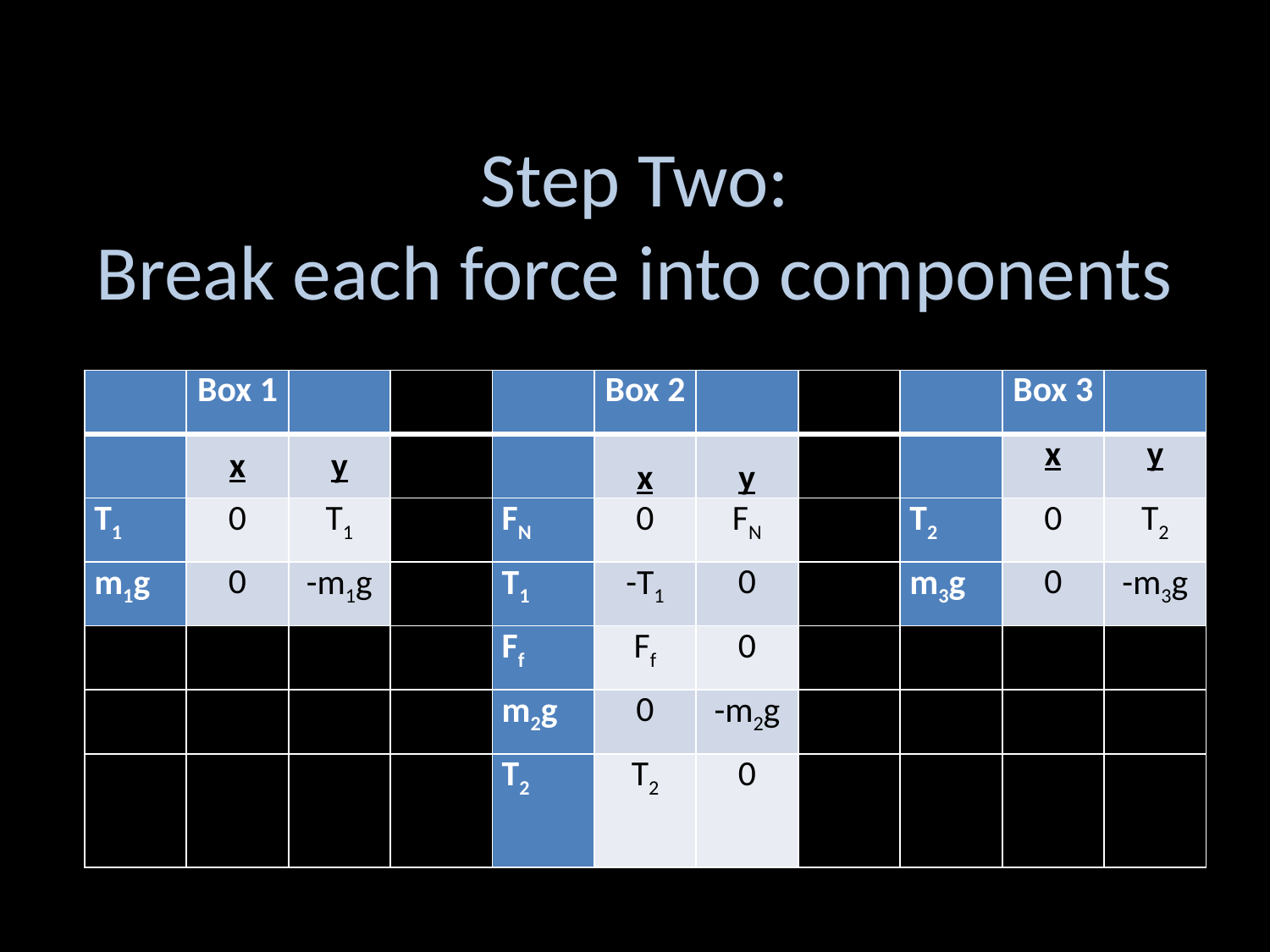

# Step Two: Break each force into components
|  | Box 1 |  |  |  | Box 2 |  |  |  | Box 3 |  |
| --- | --- | --- | --- | --- | --- | --- | --- | --- | --- | --- |
|  | x | y |  |  | x | y |  |  | x | y |
| T1 | 0 | T1 |  | FN | 0 | FN |  | T2 | 0 | T2 |
| m1g | 0 | -m1g |  | T1 | -T1 | 0 |  | m3g | 0 | -m3g |
|  |  |  |  | Ff | Ff | 0 |  |  |  |  |
|  |  |  |  | m2g | 0 | -m2g |  |  |  |  |
|  |  |  |  | T2 | T2 | 0 |  |  |  |  |